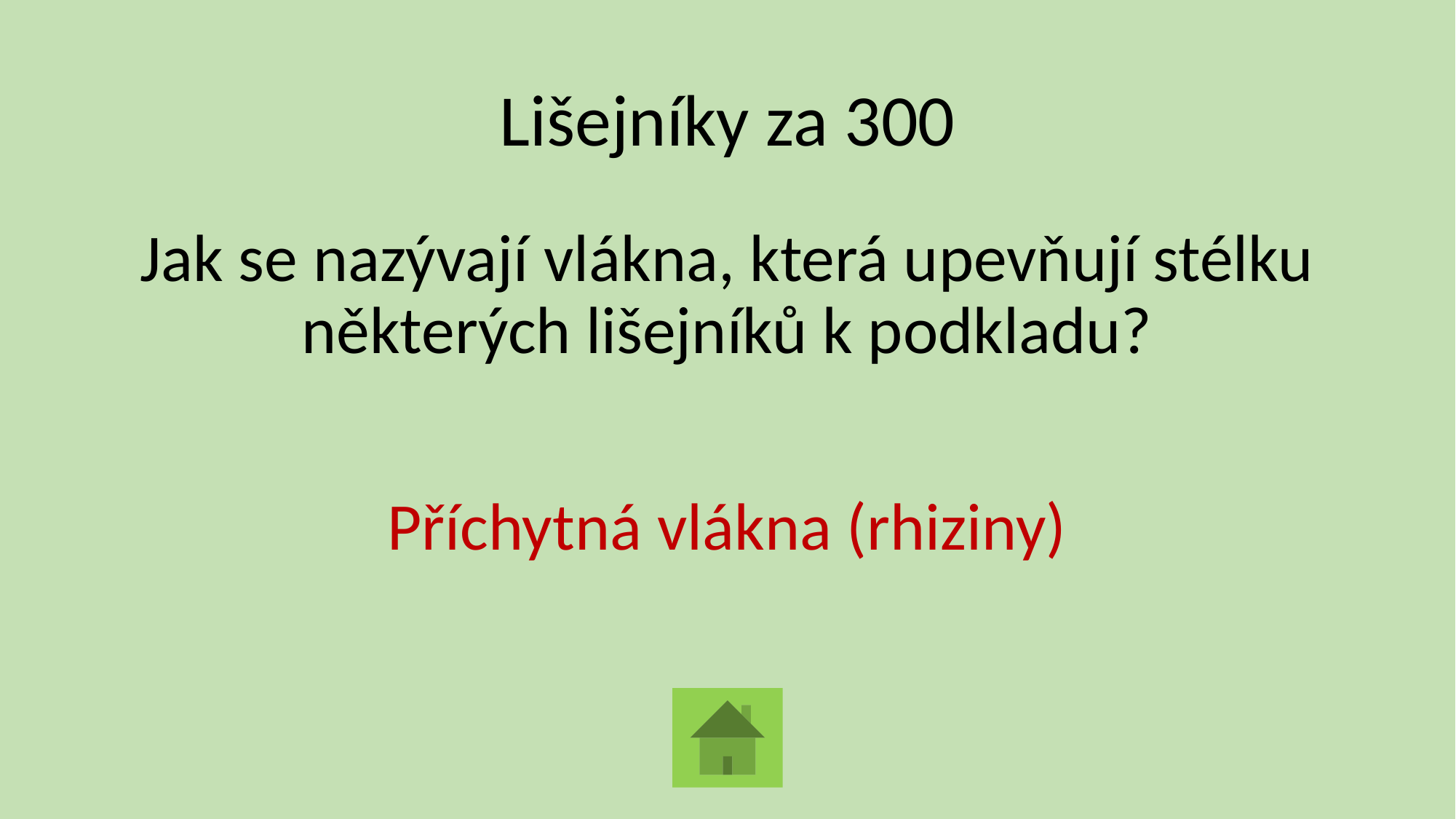

# Lišejníky za 300
Jak se nazývají vlákna, která upevňují stélku některých lišejníků k podkladu?
Příchytná vlákna (rhiziny)